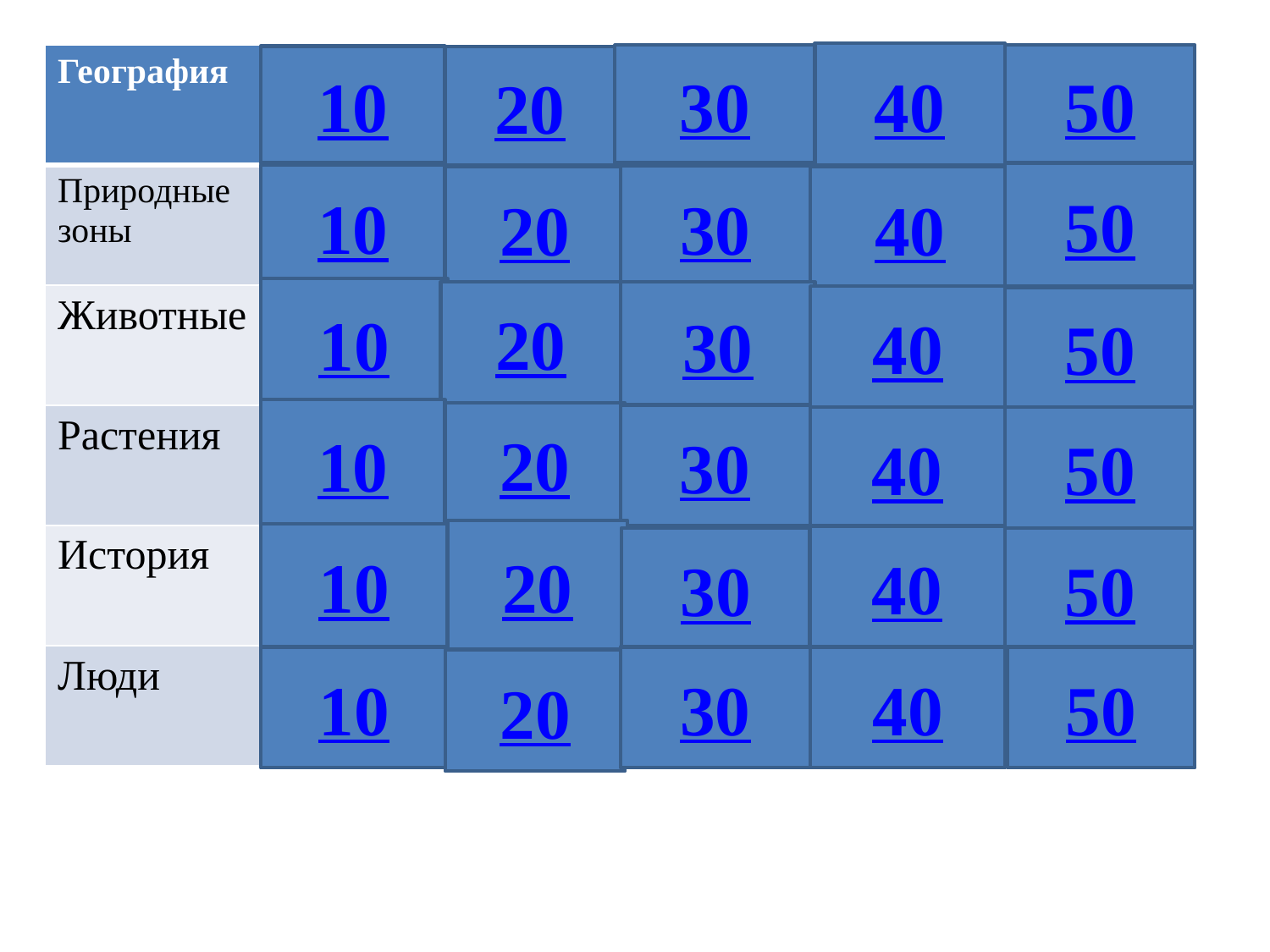

40
| География |  |  |  |  |  |
| --- | --- | --- | --- | --- | --- |
| Природные зоны |  |  |  |  |  |
| Животные |  |  |  |  |  |
| Растения |  |  |  |  |  |
| История |  |  |  |  |  |
| Люди |  |  |  |  |  |
30
50
10
20
50
10
30
20
40
10
30
20
40
50
10
20
30
50
40
20
10
40
50
30
10
30
40
50
20